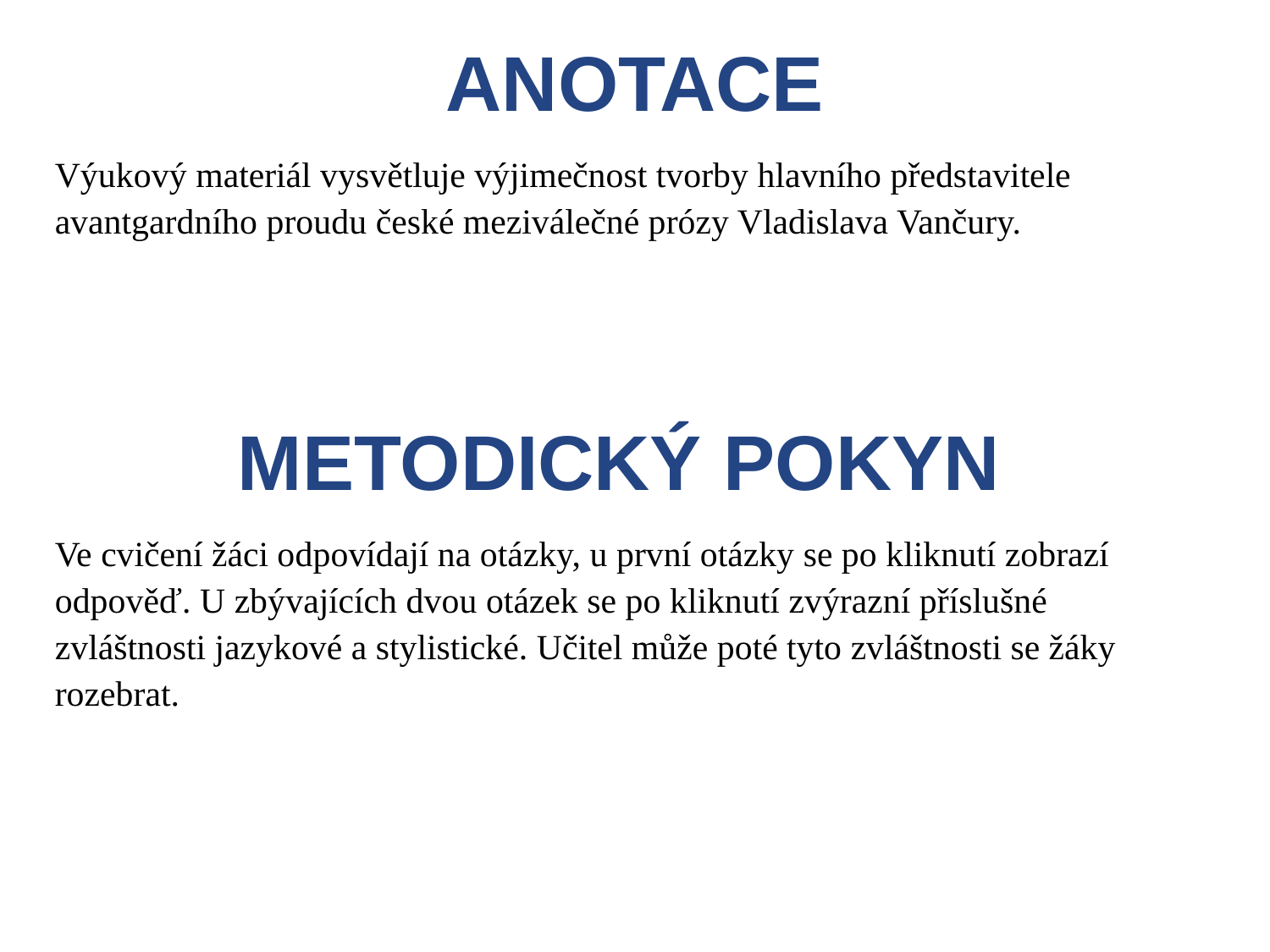

ANOTACE
Výukový materiál vysvětluje výjimečnost tvorby hlavního představitele avantgardního proudu české meziválečné prózy Vladislava Vančury.
METODICKÝ POKYN
Ve cvičení žáci odpovídají na otázky, u první otázky se po kliknutí zobrazí odpověď. U zbývajících dvou otázek se po kliknutí zvýrazní příslušné zvláštnosti jazykové a stylistické. Učitel může poté tyto zvláštnosti se žáky rozebrat.